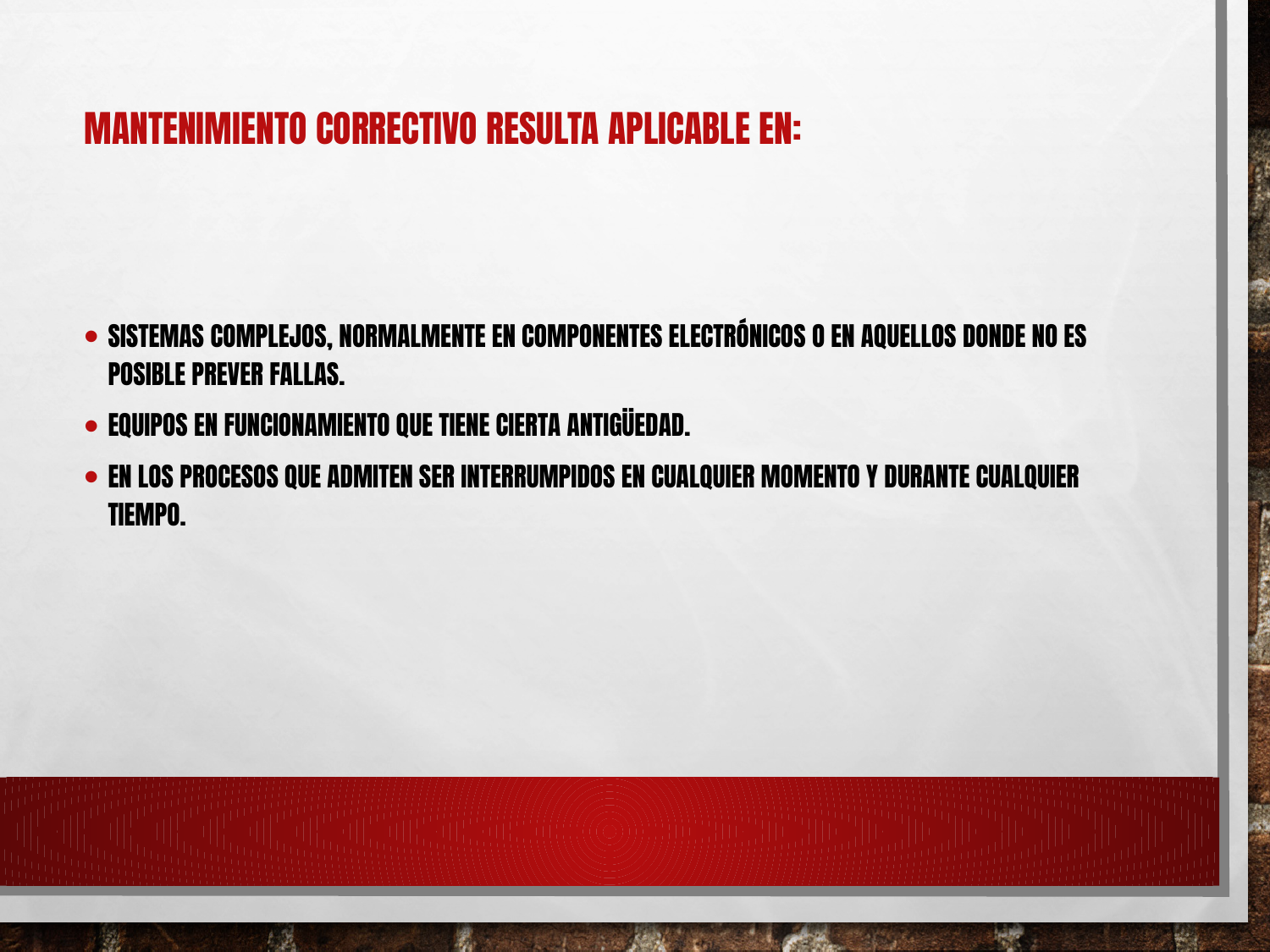

# mantenimiento correctivo resulta aplicable en:
Sistemas complejos, normalmente en componentes electrónicos o en aquellos donde no es posible prever fallas.
Equipos en funcionamiento que tiene cierta antigüedad.
en los procesos que admiten ser interrumpidos en cualquier momento y durante cualquier tiempo.